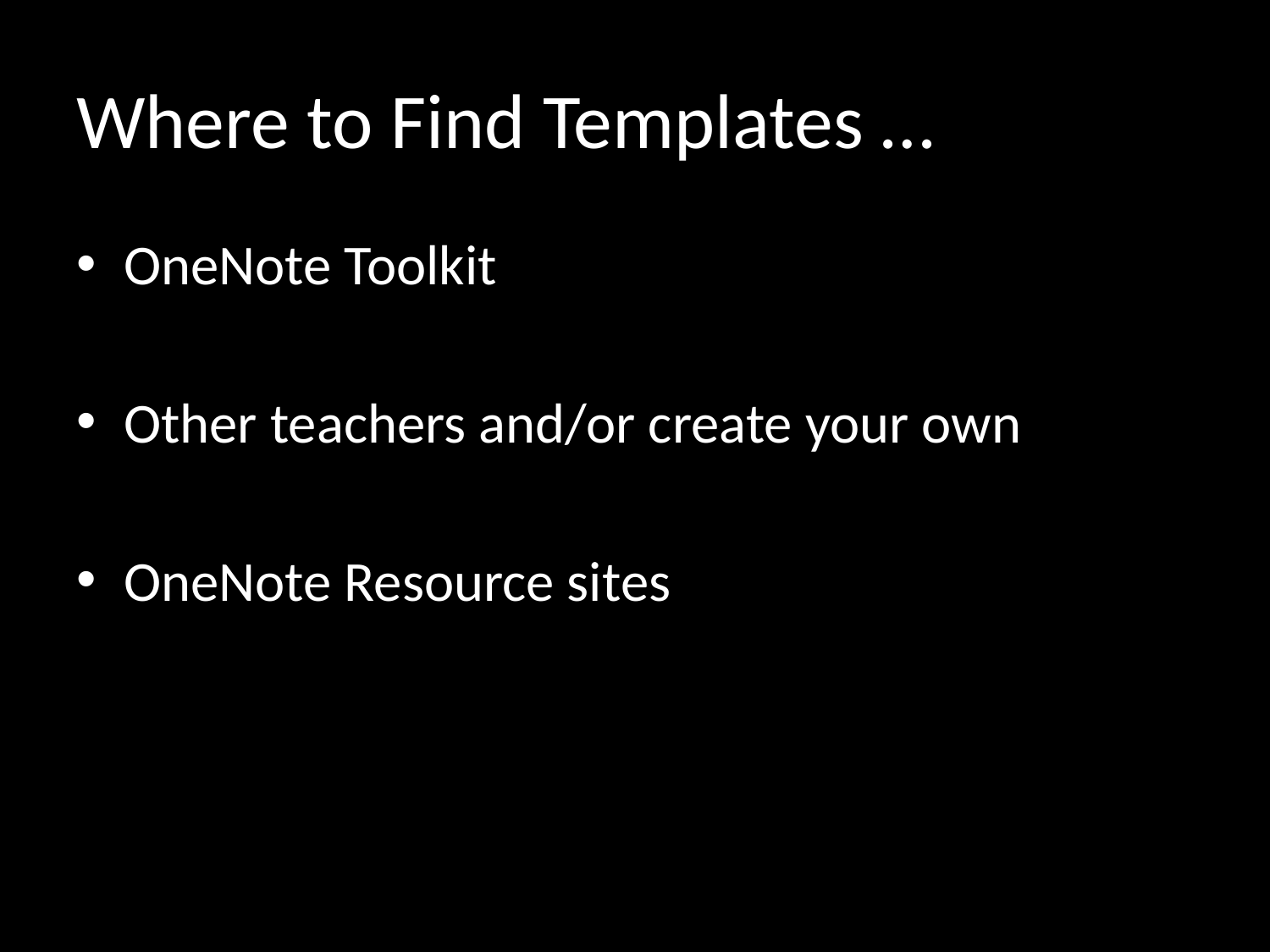

# Where to Find Templates …
OneNote Toolkit

Other teachers and/or create your own

OneNote Resource sites